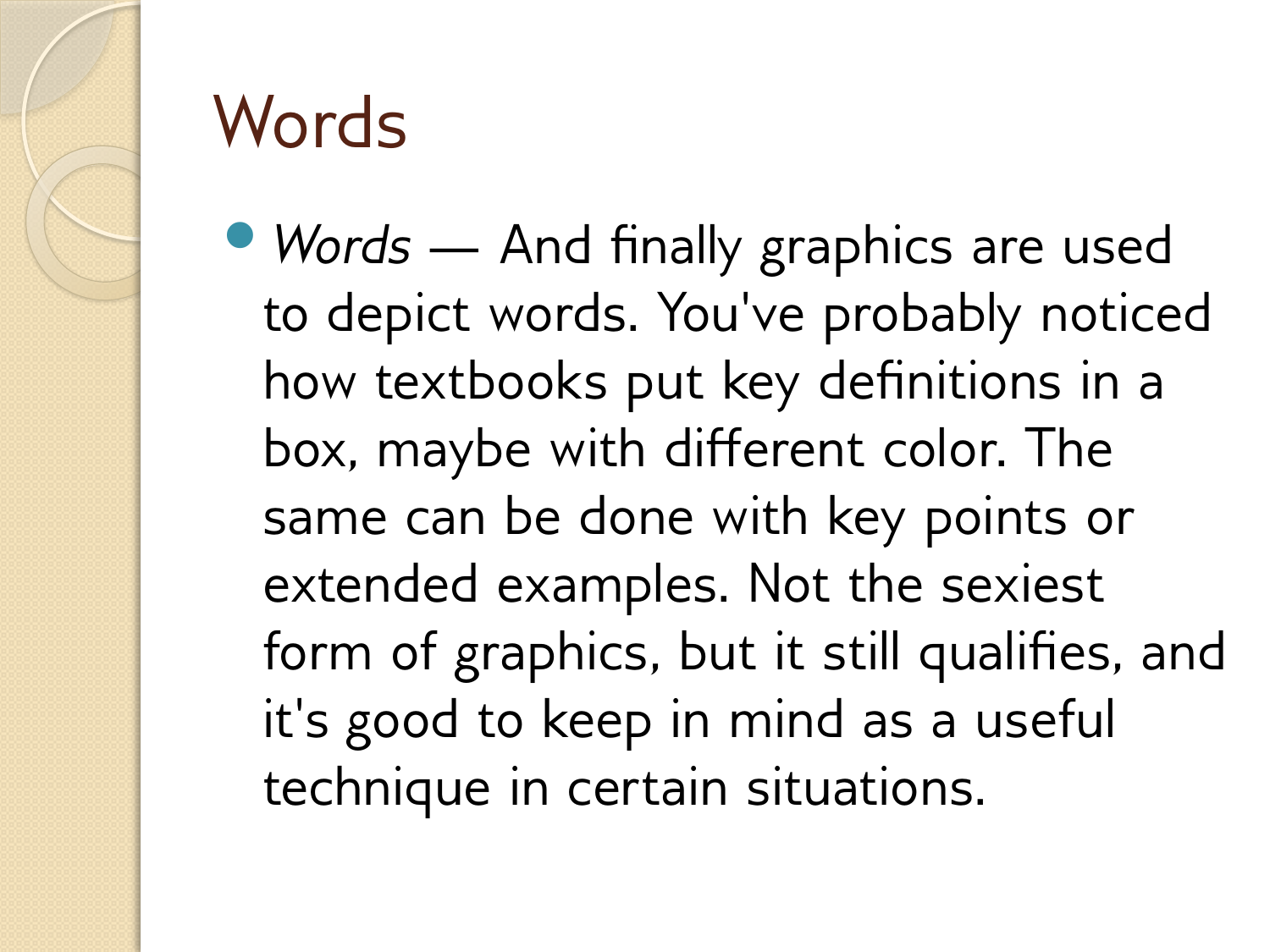

# Words
Words — And finally graphics are used to depict words. You've probably noticed how textbooks put key definitions in a box, maybe with different color. The same can be done with key points or extended examples. Not the sexiest form of graphics, but it still qualifies, and it's good to keep in mind as a useful technique in certain situations.